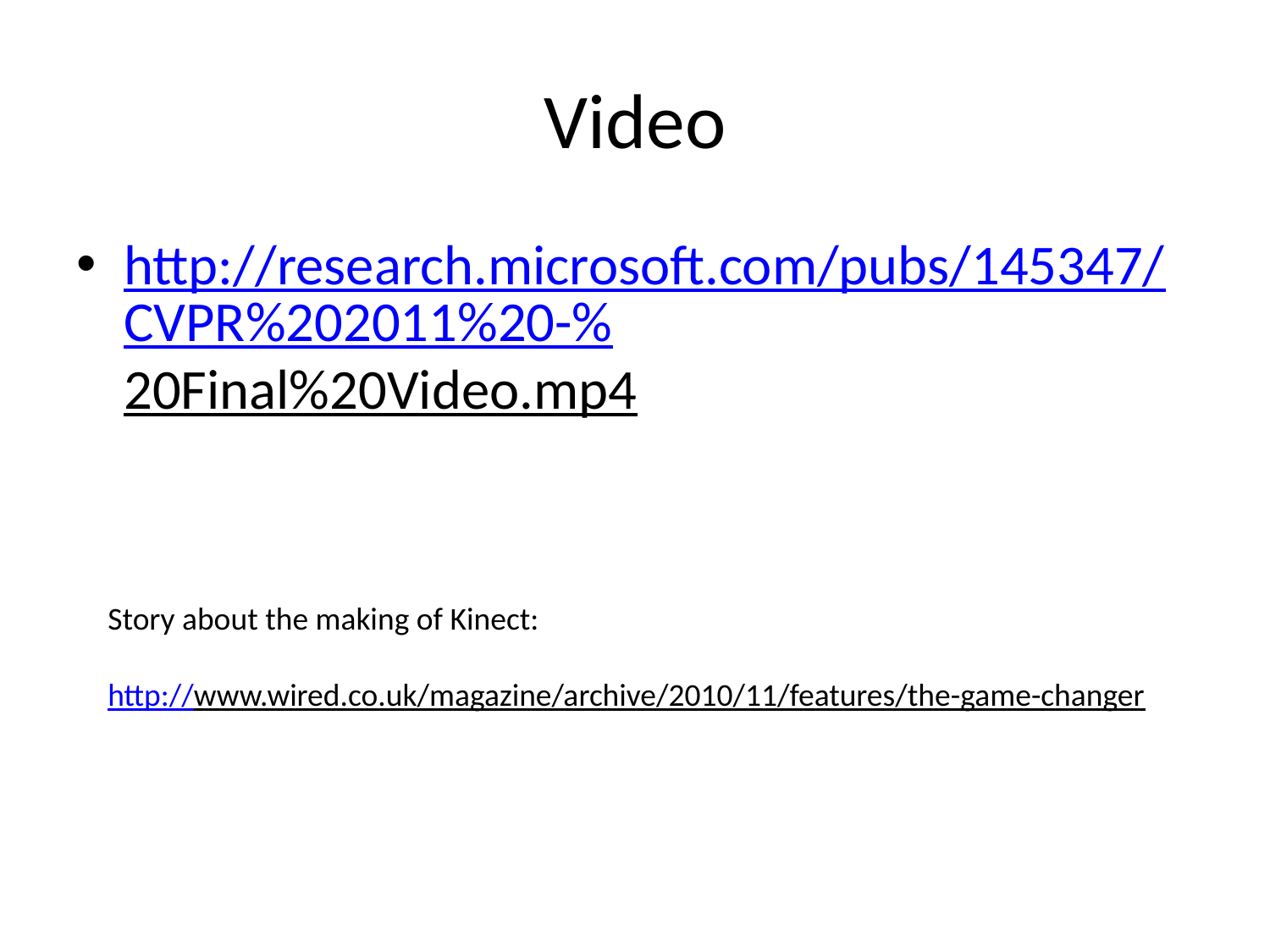

# Video
http://research.microsoft.com/pubs/145347/CVPR%202011%20-%20Final%20Video.mp4
Story about the making of Kinect:

http://www.wired.co.uk/magazine/archive/2010/11/features/the-game-changer